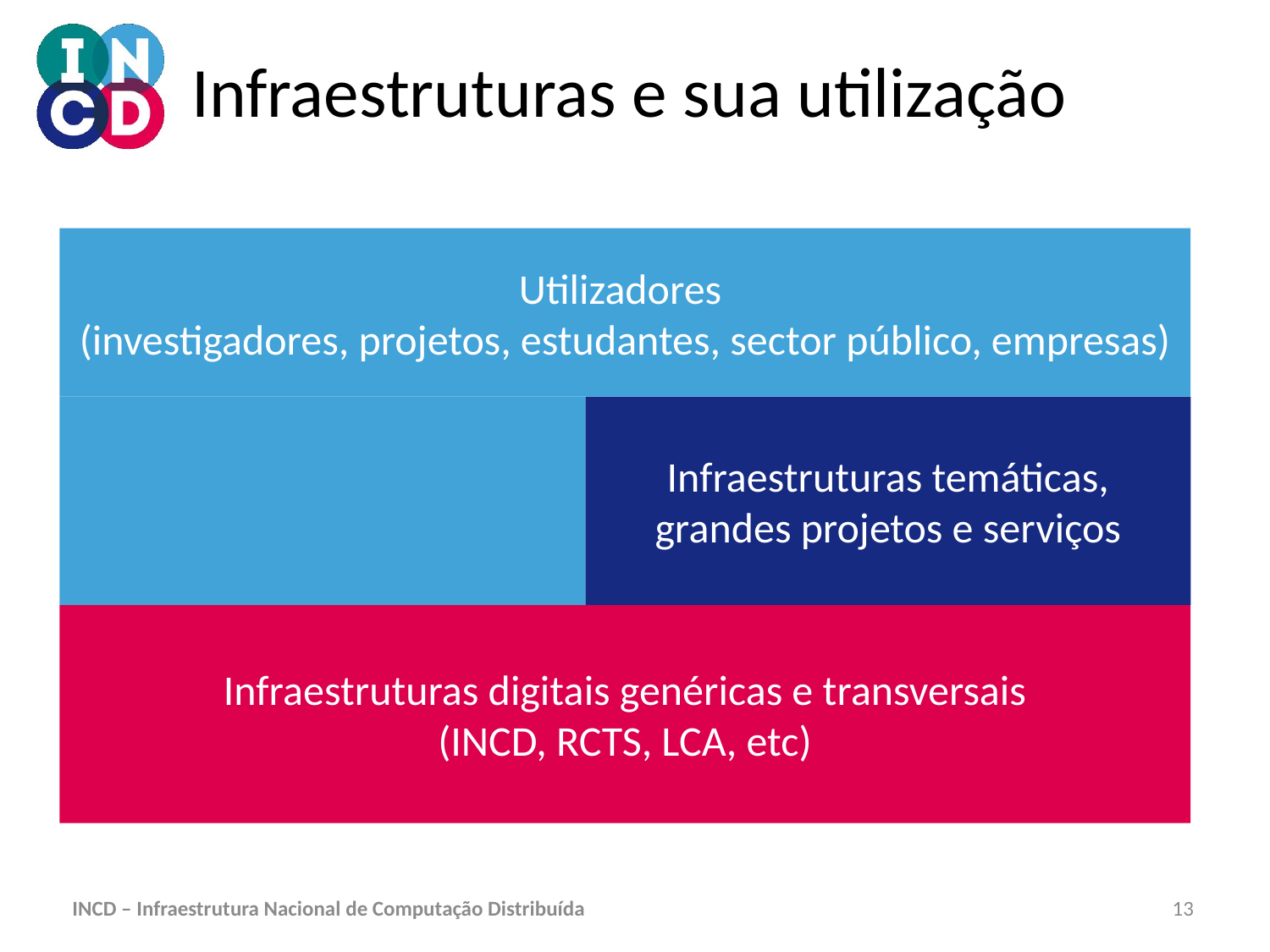

# Infraestruturas e sua utilização
Utilizadores
(investigadores, projetos, estudantes, sector público, empresas)

Infraestruturas temáticas, grandes projetos e serviços
Infraestruturas digitais genéricas e transversais
(INCD, RCTS, LCA, etc)
13
INCD – Infraestrutura Nacional de Computação Distribuída